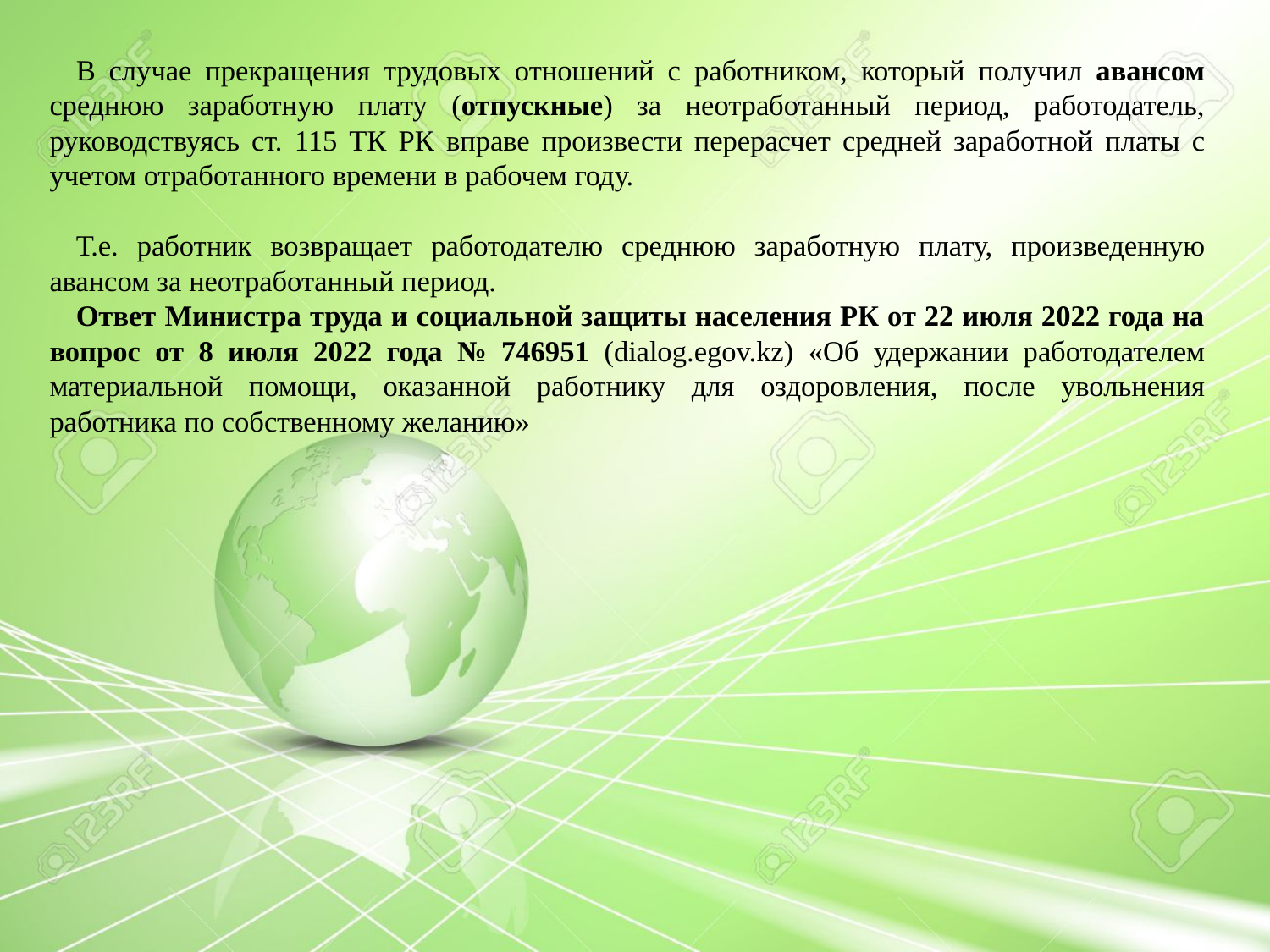

В случае прекращения трудовых отношений с работником, который получил авансом среднюю заработную плату (отпускные) за неотработанный период, работодатель, руководствуясь ст. 115 ТК РК вправе произвести перерасчет средней заработной платы с учетом отработанного времени в рабочем году.

Т.е. работник возвращает работодателю среднюю заработную плату, произведенную авансом за неотработанный период.
Ответ Министра труда и социальной защиты населения РК от 22 июля 2022 года на вопрос от 8 июля 2022 года № 746951 (dialog.egov.kz) «Об удержании работодателем материальной помощи, оказанной работнику для оздоровления, после увольнения работника по собственному желанию»